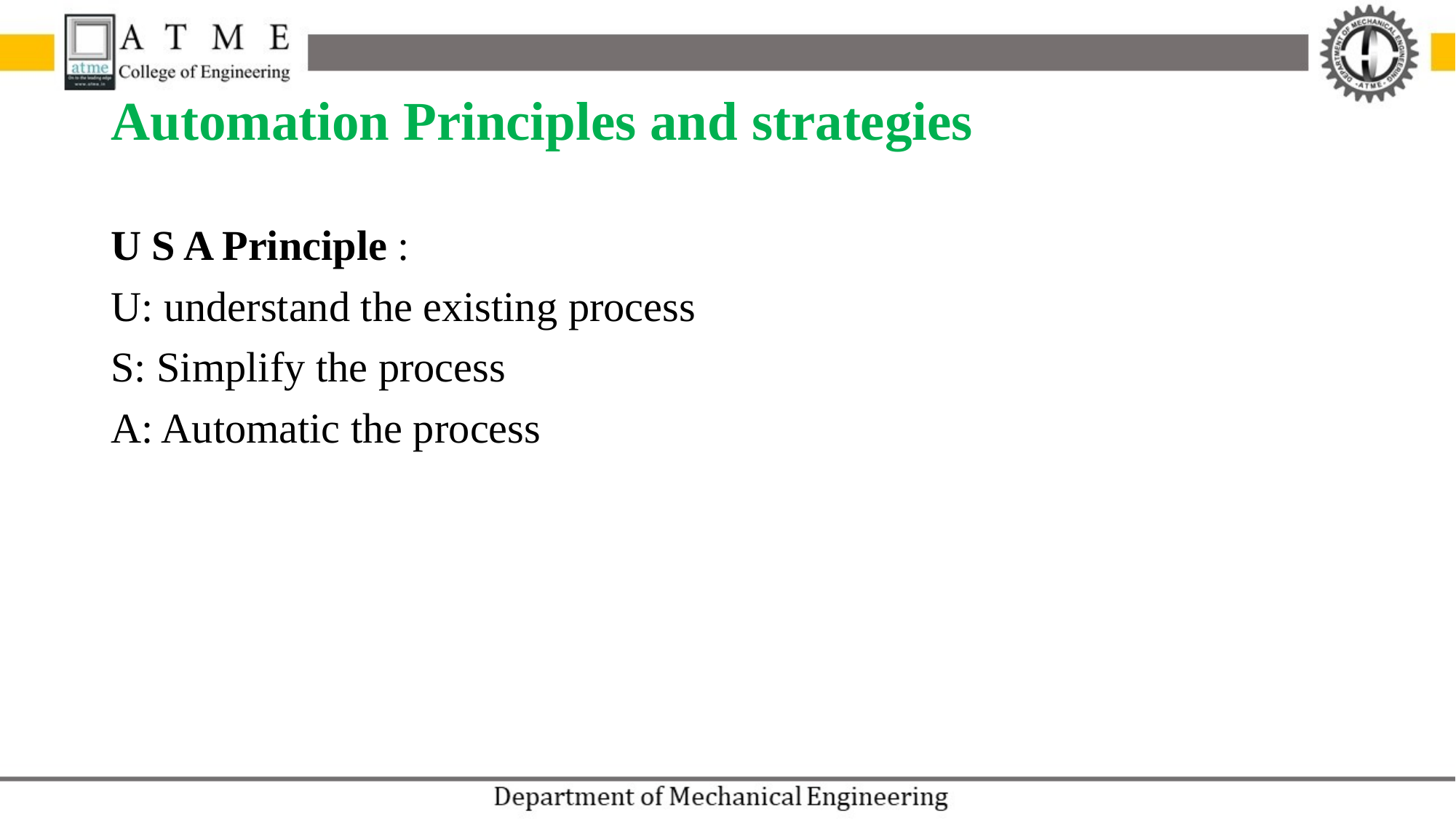

# Automation Principles and strategies
U S A Principle :
U: understand the existing process
S: Simplify the process
A: Automatic the process